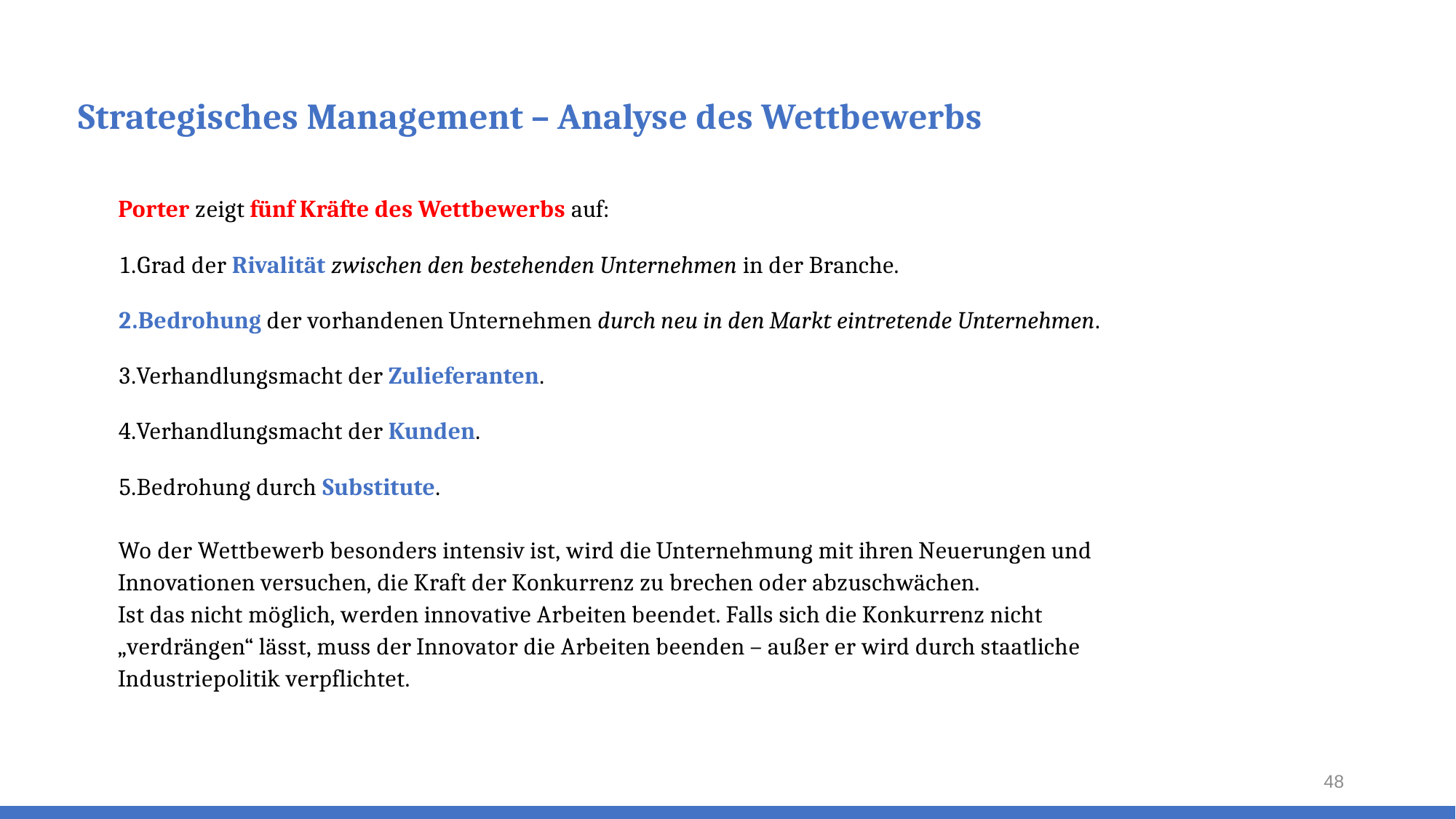

# Strategisches Management – Analyse des Wettbewerbs
Porter zeigt fünf Kräfte des Wettbewerbs auf:
Grad der Rivalität zwischen den bestehenden Unternehmen in der Branche.
Bedrohung der vorhandenen Unternehmen durch neu in den Markt eintretende Unternehmen.
Verhandlungsmacht der Zulieferanten.
Verhandlungsmacht der Kunden.
Bedrohung durch Substitute.
Wo der Wettbewerb besonders intensiv ist, wird die Unternehmung mit ihren Neuerungen und Innovationen versuchen, die Kraft der Konkurrenz zu brechen oder abzuschwächen.
Ist das nicht möglich, werden innovative Arbeiten beendet. Falls sich die Konkurrenz nicht „verdrängen“ lässt, muss der Innovator die Arbeiten beenden – außer er wird durch staatliche Industriepolitik verpflichtet.

48